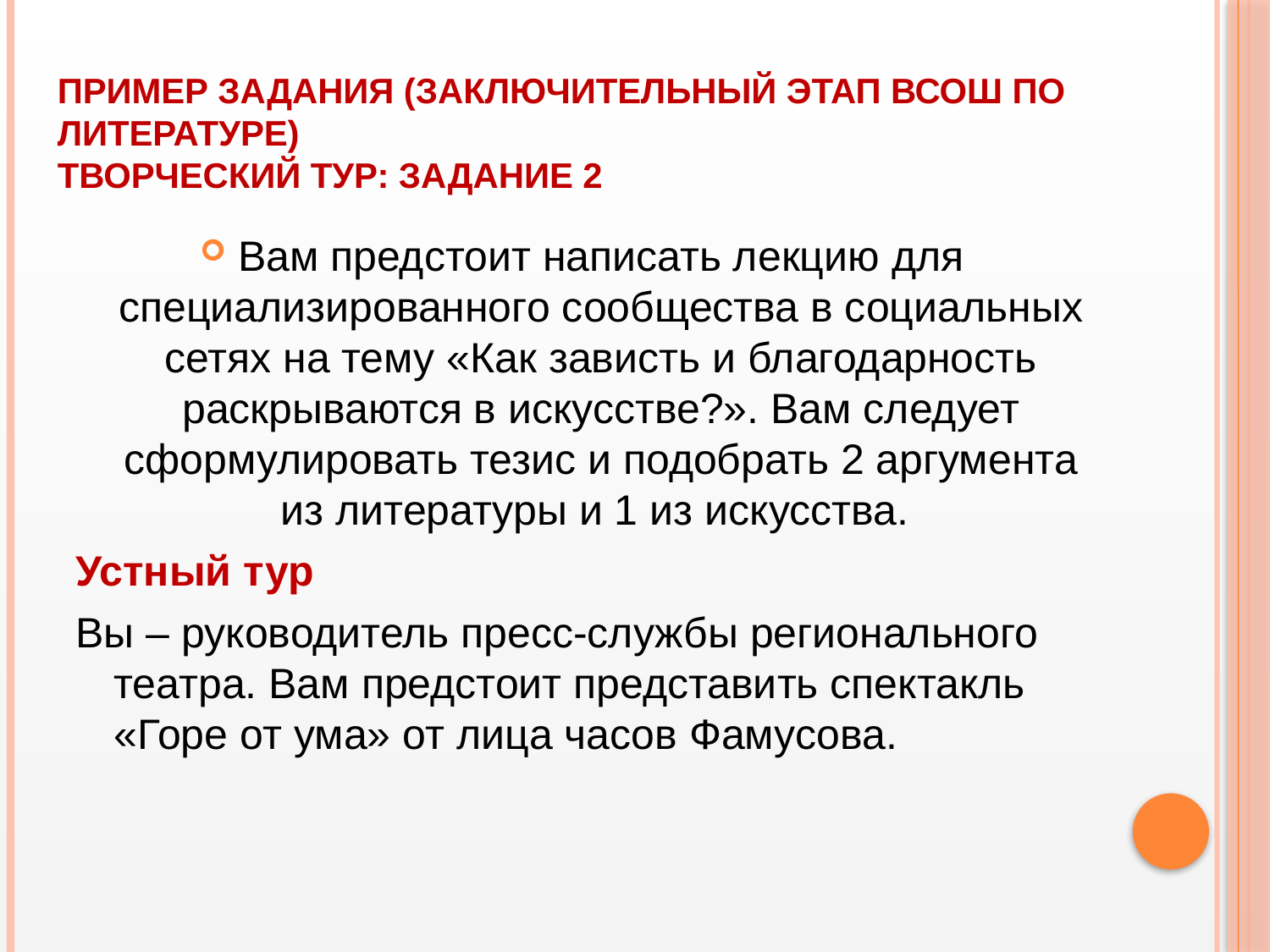

# ПРИМЕР ЗАДАНИЯ (заключительный этап ВСОШ по литературе) Творческий тур: задание 2
Вам предстоит написать лекцию для специализированного сообщества в социальных сетях на тему «Как зависть и благодарность раскрываются в искусстве?». Вам следует сформулировать тезис и подобрать 2 аргумента из литературы и 1 из искусства.
Устный тур
Вы – руководитель пресс-службы регионального театра. Вам предстоит представить спектакль «Горе от ума» от лица часов Фамусова.